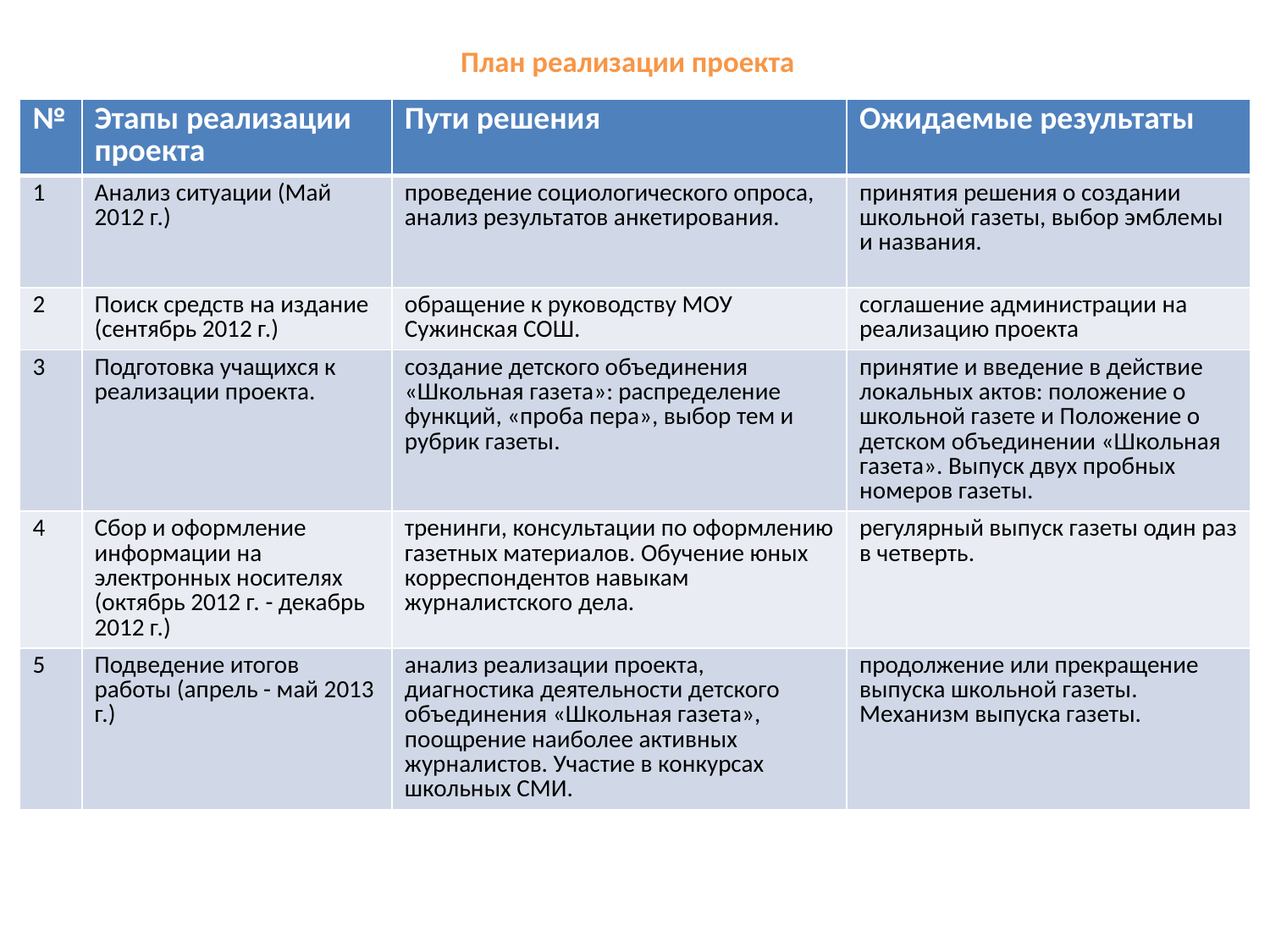

# План реализации проекта
| № | Этапы реализации проекта | Пути решения | Ожидаемые результаты |
| --- | --- | --- | --- |
| 1 | Анализ ситуации (Май 2012 г.) | проведение социологического опроса, анализ результатов анкетирования. | принятия решения о создании школьной газеты, выбор эмблемы и названия. |
| 2 | Поиск средств на издание (сентябрь 2012 г.) | обращение к руководству МОУ Сужинская СОШ. | соглашение администрации на реализацию проекта |
| 3 | Подготовка учащихся к реализации проекта. | создание детского объединения «Школьная газета»: распределение функций, «проба пера», выбор тем и рубрик газеты. | принятие и введение в действие локальных актов: положение о школьной газете и Положение о детском объединении «Школьная газета». Выпуск двух пробных номеров газеты. |
| 4 | Сбор и оформление информации на электронных носителях (октябрь 2012 г. - декабрь 2012 г.) | тренинги, консультации по оформлению газетных материалов. Обучение юных корреспондентов навыкам журналистского дела. | регулярный выпуск газеты один раз в четверть. |
| 5 | Подведение итогов работы (апрель - май 2013 г.) | анализ реализации проекта, диагностика деятельности детского объединения «Школьная газета», поощрение наиболее активных журналистов. Участие в конкурсах школьных СМИ. | продолжение или прекращение выпуска школьной газеты. Механизм выпуска газеты. |